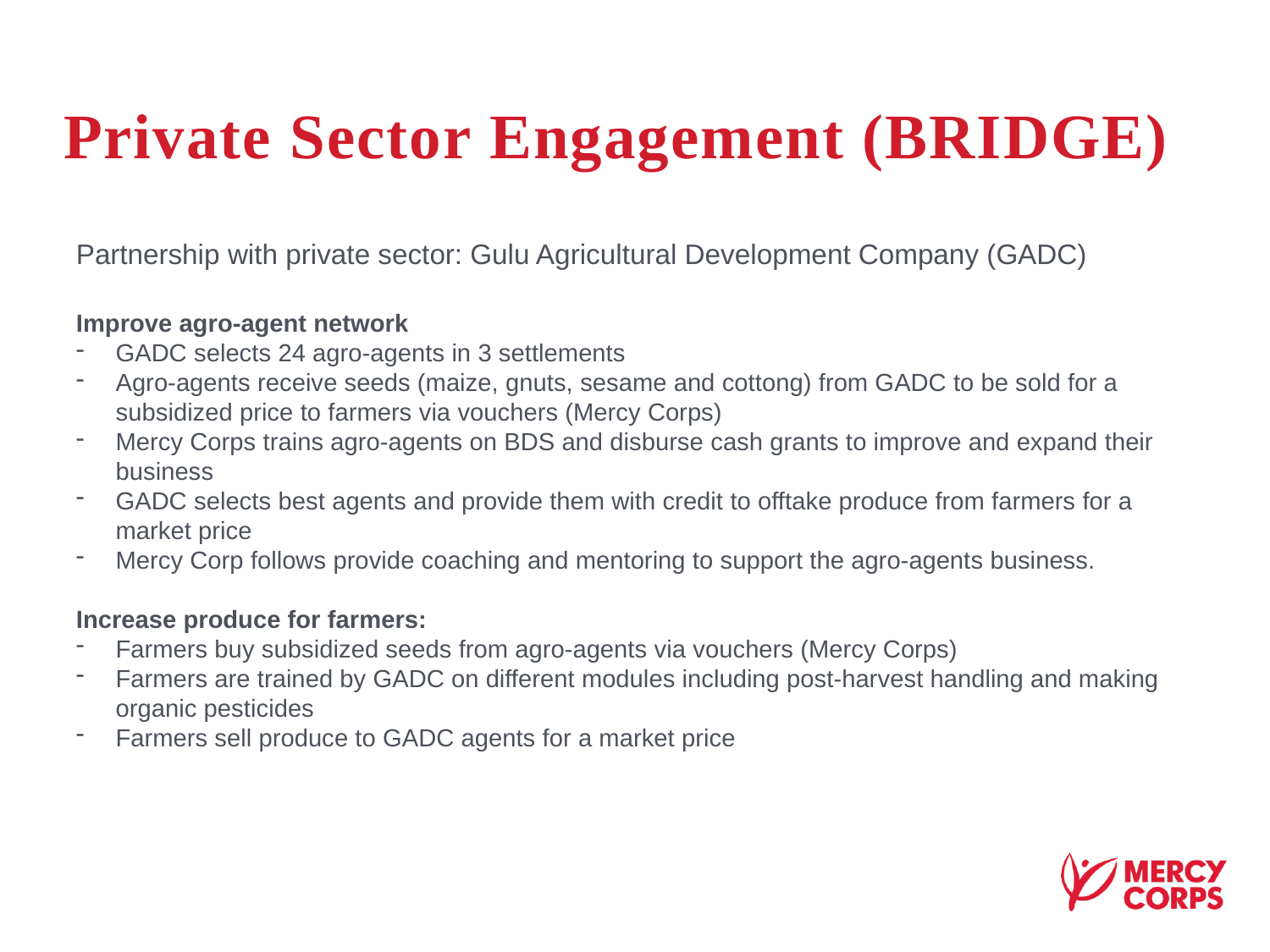

# Private Sector Engagement (BRIDGE)
Partnership with private sector: Gulu Agricultural Development Company (GADC)

Improve agro-agent network
GADC selects 24 agro-agents in 3 settlements
Agro-agents receive seeds (maize, gnuts, sesame and cottong) from GADC to be sold for a subsidized price to farmers via vouchers (Mercy Corps)
Mercy Corps trains agro-agents on BDS and disburse cash grants to improve and expand their business
GADC selects best agents and provide them with credit to offtake produce from farmers for a market price
Mercy Corp follows provide coaching and mentoring to support the agro-agents business.

Increase produce for farmers:
Farmers buy subsidized seeds from agro-agents via vouchers (Mercy Corps)
Farmers are trained by GADC on different modules including post-harvest handling and making organic pesticides
Farmers sell produce to GADC agents for a market price